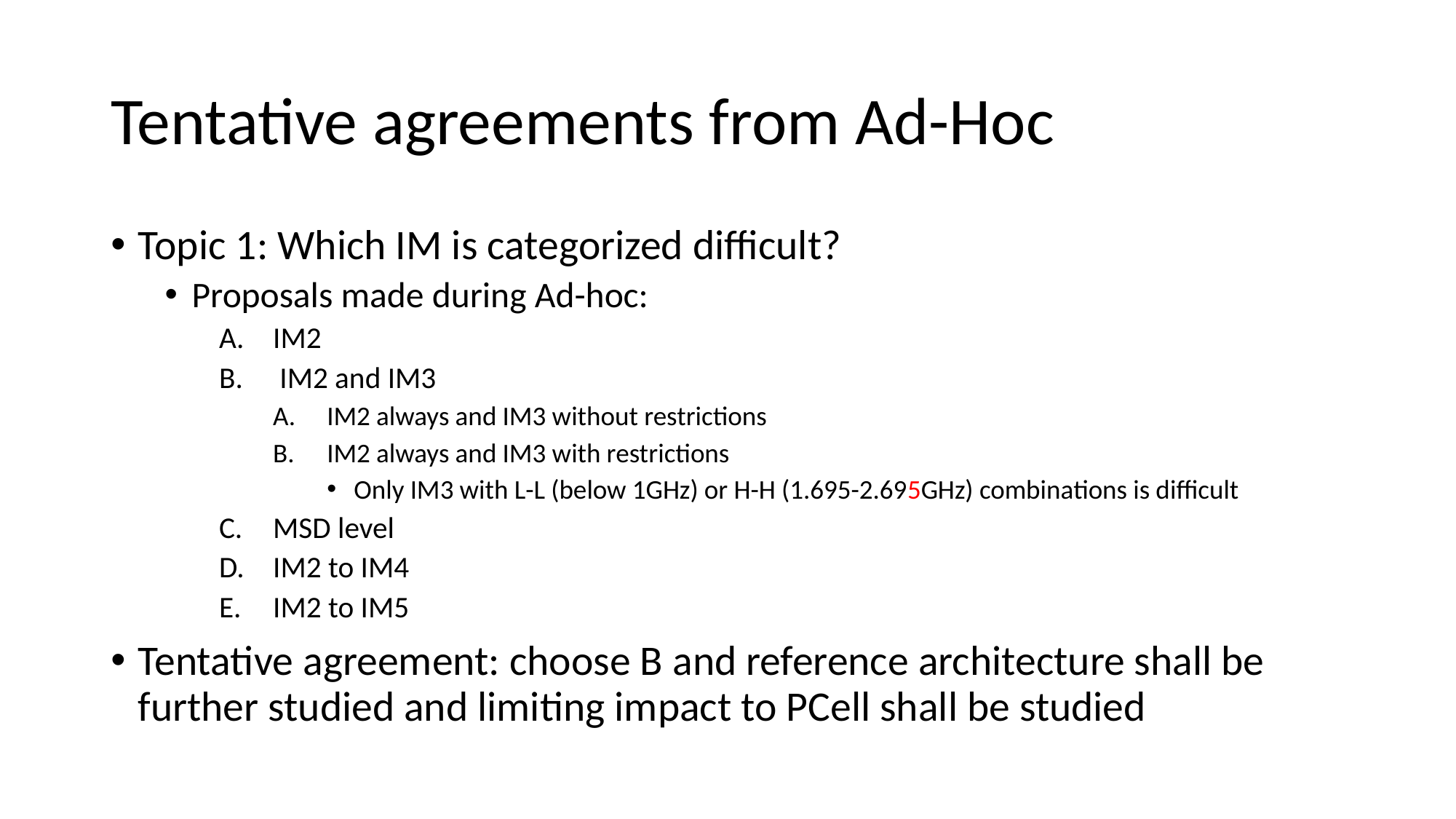

# Tentative agreements from Ad-Hoc
Topic 1: Which IM is categorized difficult?
Proposals made during Ad-hoc:
IM2
 IM2 and IM3
IM2 always and IM3 without restrictions
IM2 always and IM3 with restrictions
Only IM3 with L-L (below 1GHz) or H-H (1.695-2.695GHz) combinations is difficult
MSD level
IM2 to IM4
IM2 to IM5
Tentative agreement: choose B and reference architecture shall be further studied and limiting impact to PCell shall be studied